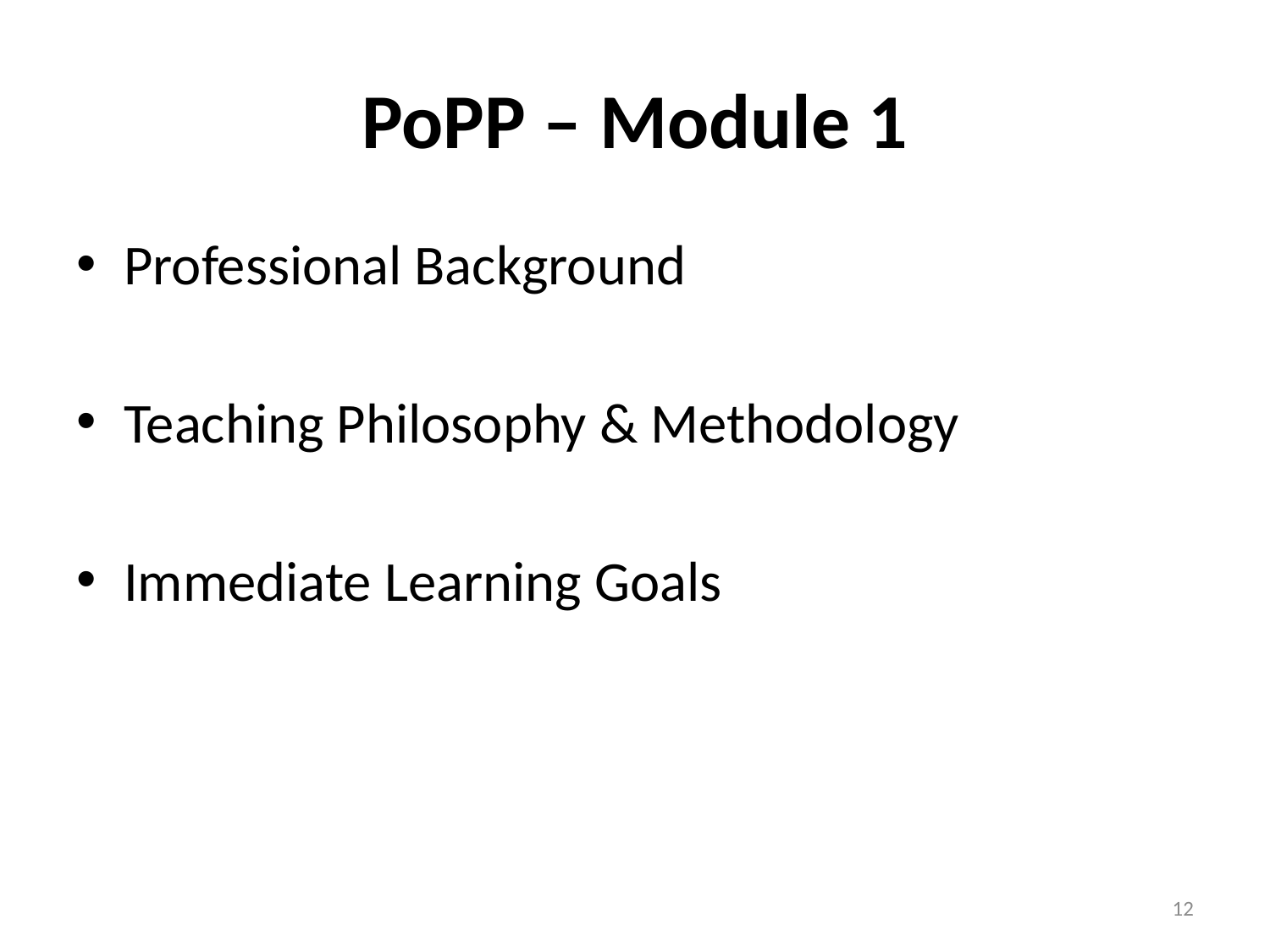

# PoPP – Module 1
Professional Background

Teaching Philosophy & Methodology

Immediate Learning Goals

12